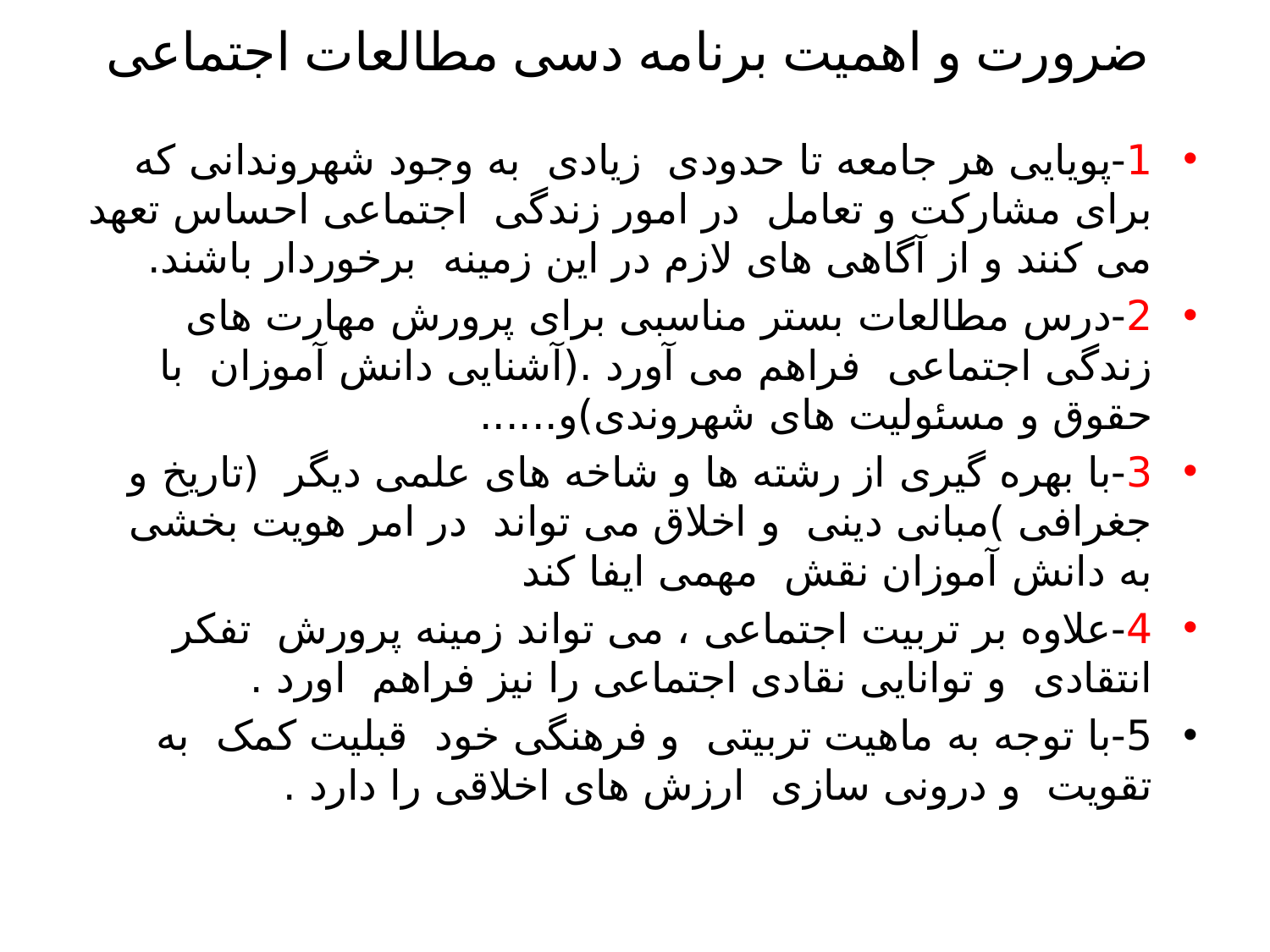

# ضرورت و اهمیت برنامه دسی مطالعات اجتماعی
1-پویایی هر جامعه تا حدودی  زیادی  به وجود شهروندانی که برای مشارکت و تعامل  در امور زندگی  اجتماعی احساس تعهد می کنند و از آگاهی های لازم در این زمینه  برخوردار باشند.
2-درس مطالعات بستر مناسبی برای پرورش مهارت های زندگی اجتماعی  فراهم می آورد .(آشنایی دانش آموزان  با حقوق و مسئولیت های شهروندی)و......
3-با بهره گیری از رشته ها و شاخه های علمی دیگر  (تاریخ و جغرافی )مبانی دینی  و اخلاق می تواند  در امر هویت بخشی  به دانش آموزان نقش  مهمی ایفا کند
4-علاوه بر تربیت اجتماعی ، می تواند زمینه پرورش  تفکر انتقادی  و توانایی نقادی اجتماعی را نیز فراهم  اورد .
5-با توجه به ماهیت تربیتی  و فرهنگی خود  قبلیت کمک  به تقویت  و درونی سازی  ارزش های اخلاقی را دارد .